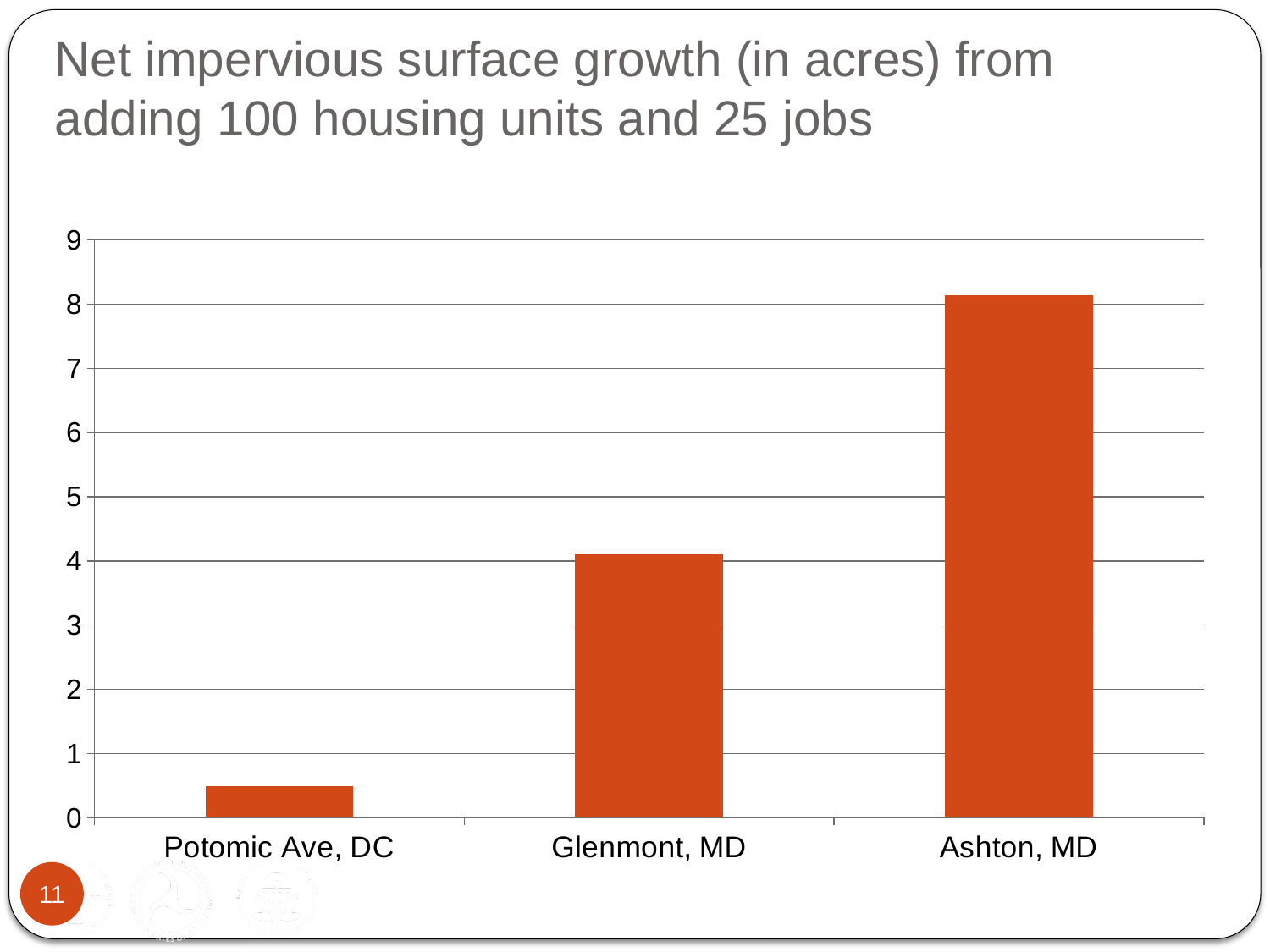

# Net impervious surface growth (in acres) from adding 100 housing units and 25 jobs

### Chart

| Category |  |
|---|---|
| Potomic Ave, DC | 0.48690433193213717 |
| Glenmont, MD | 4.099142600040358 |
| Ashton, MD | 8.133048278538382 |
11